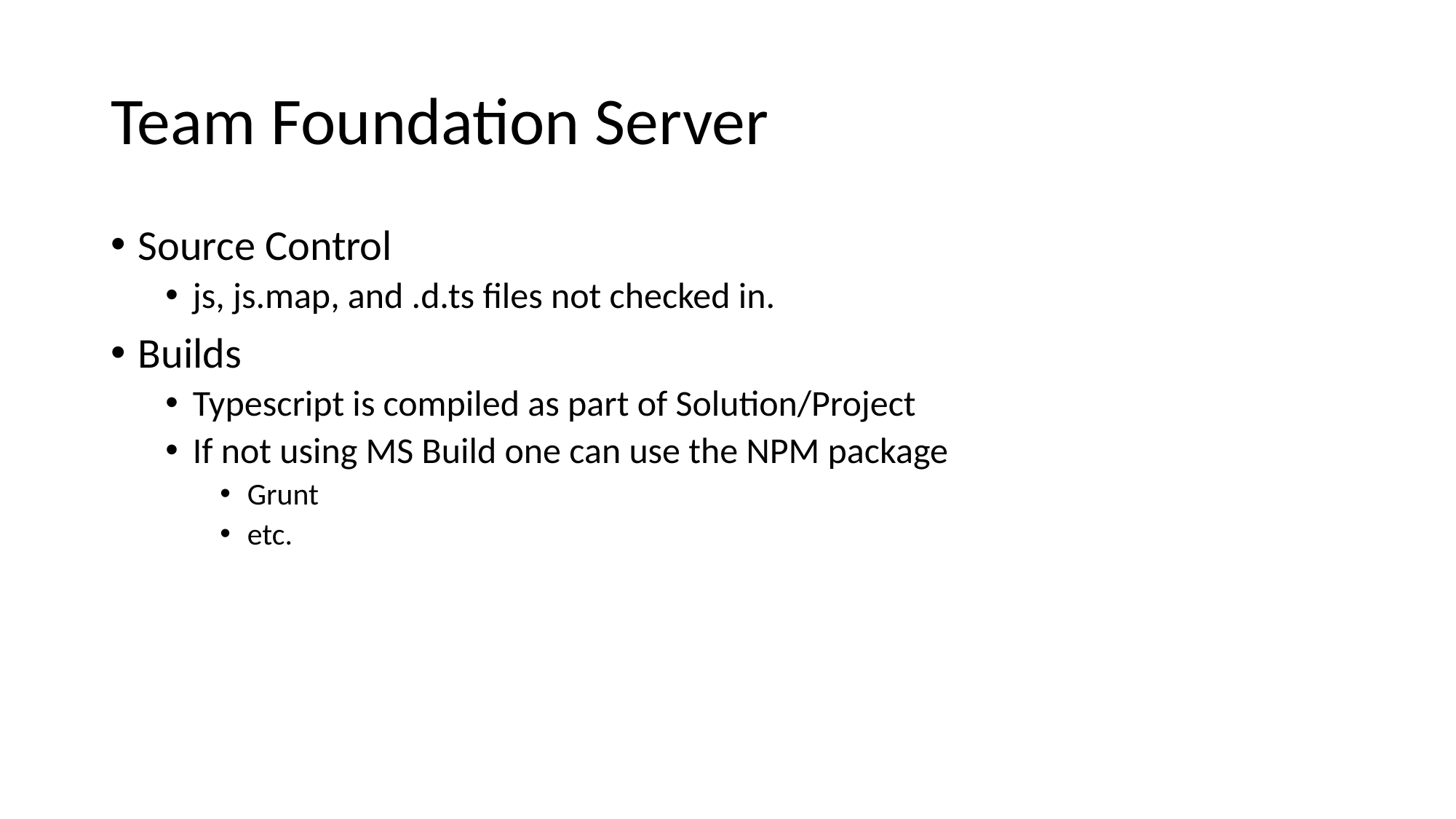

# Team Foundation Server
Source Control
js, js.map, and .d.ts files not checked in.
Builds
Typescript is compiled as part of Solution/Project
If not using MS Build one can use the NPM package
Grunt
etc.